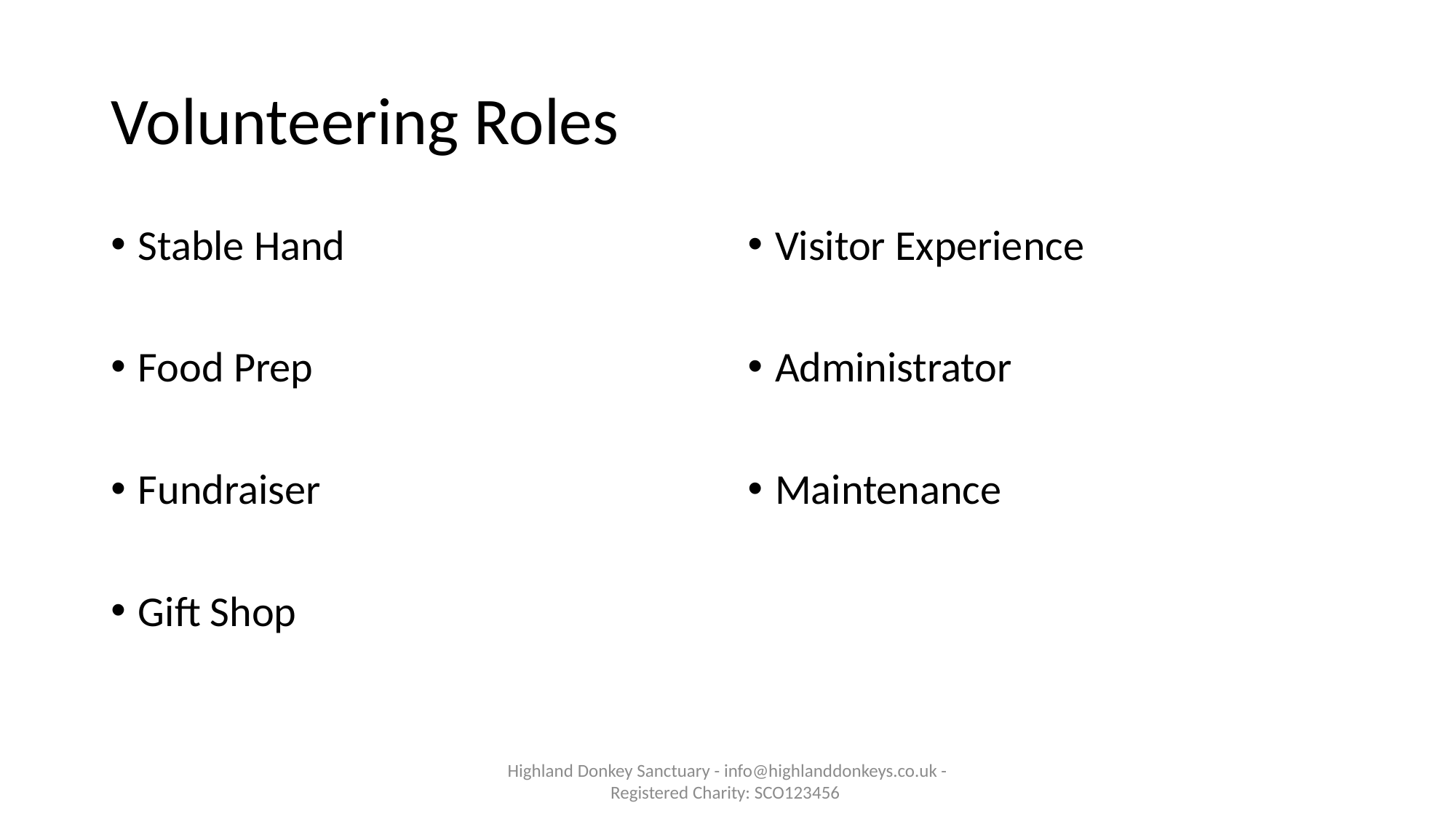

# Volunteering Roles
Stable Hand

Food Prep

Fundraiser

Gift Shop
Visitor Experience

Administrator

Maintenance
Highland Donkey Sanctuary - info@highlanddonkeys.co.uk - Registered Charity: SCO123456